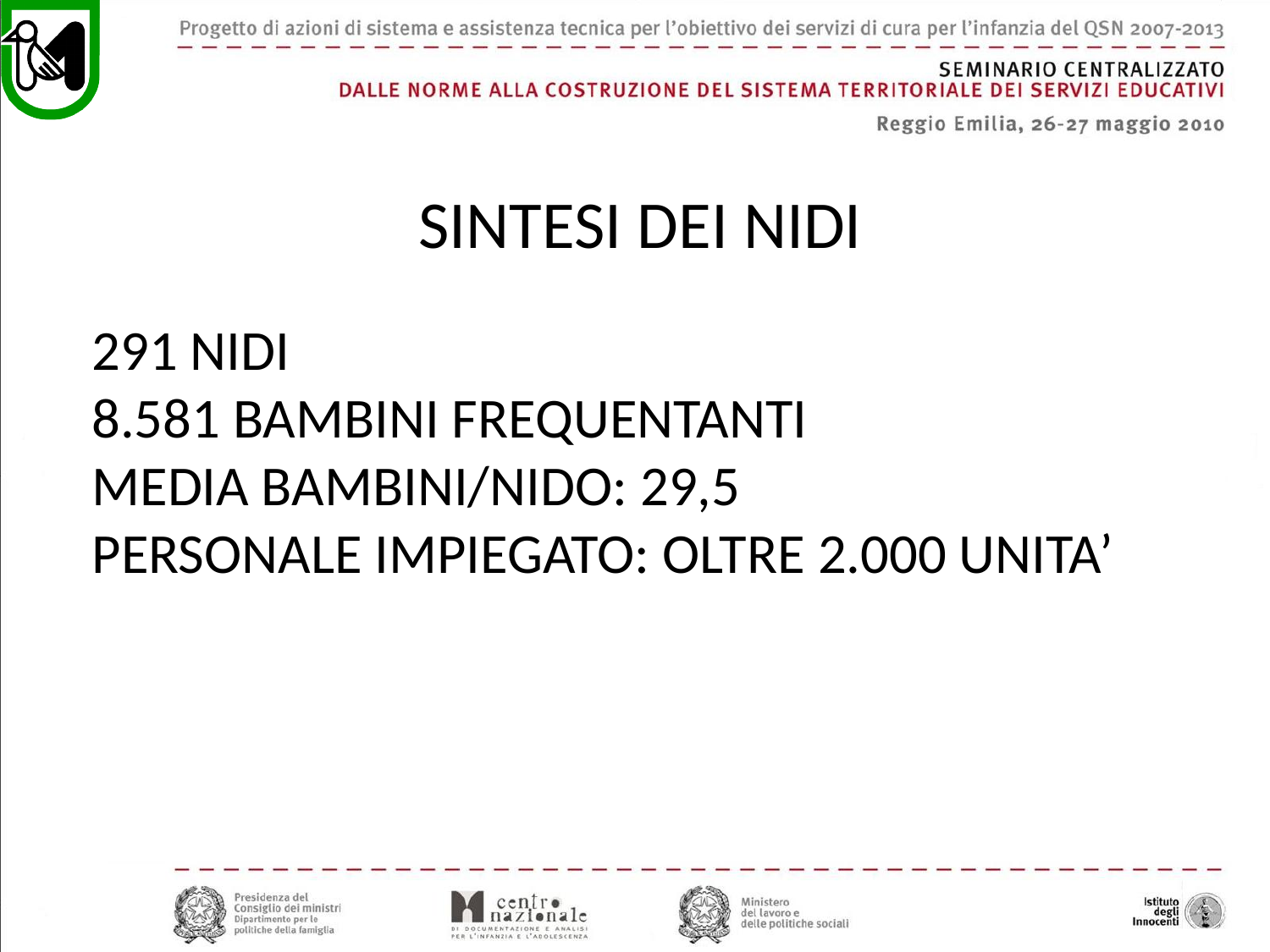

SINTESI DEI NIDI
291 NIDI
8.581 BAMBINI FREQUENTANTI
MEDIA BAMBINI/NIDO: 29,5
PERSONALE IMPIEGATO: OLTRE 2.000 UNITA’